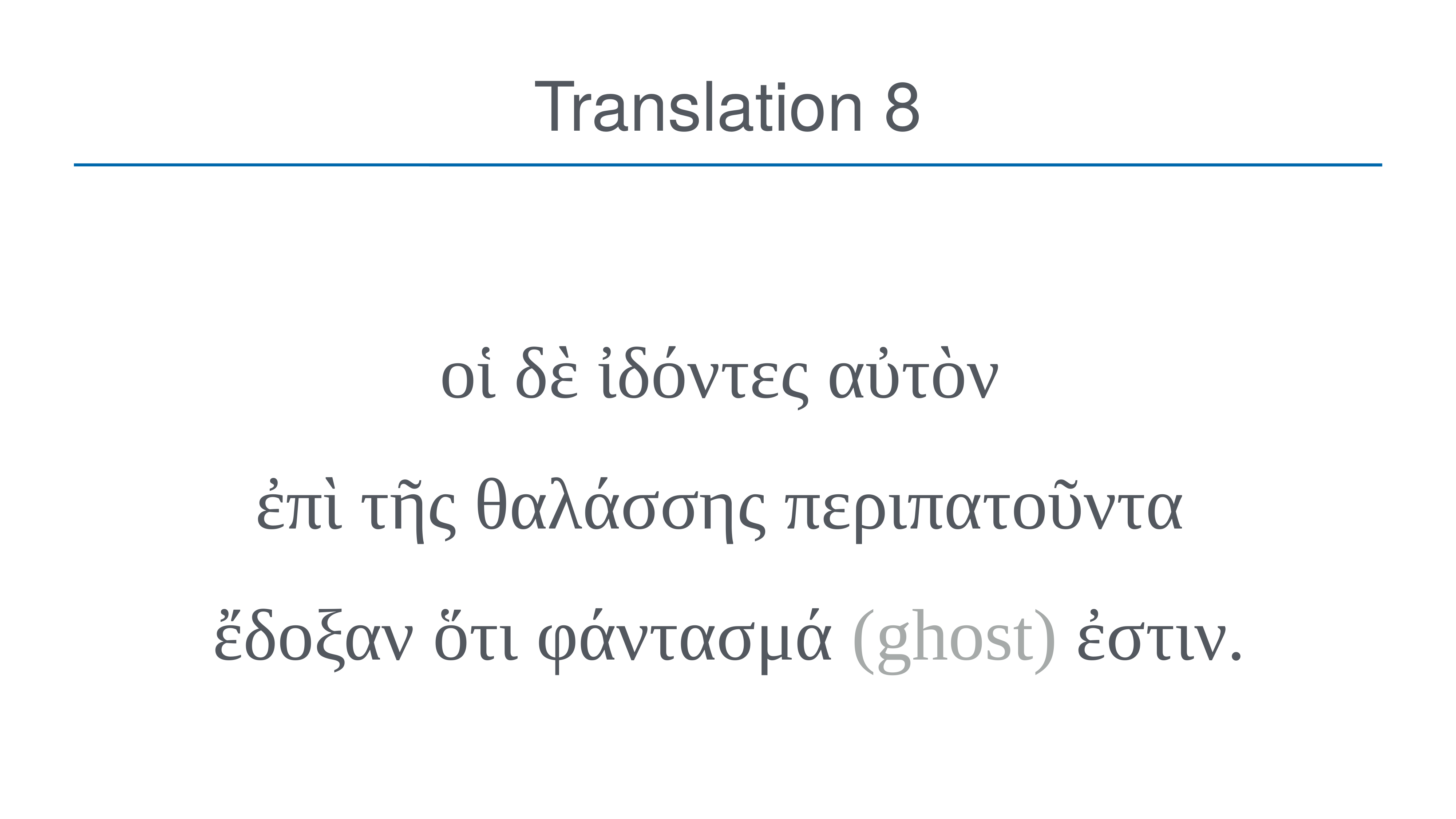

# Translation 8
οἱ δὲ ἰδόντες αὐτὸν
ἐπὶ τῆς θαλάσσης περιπατοῦντα
ἔδοξαν ὅτι φάντασμά (ghost) ἐστιν.